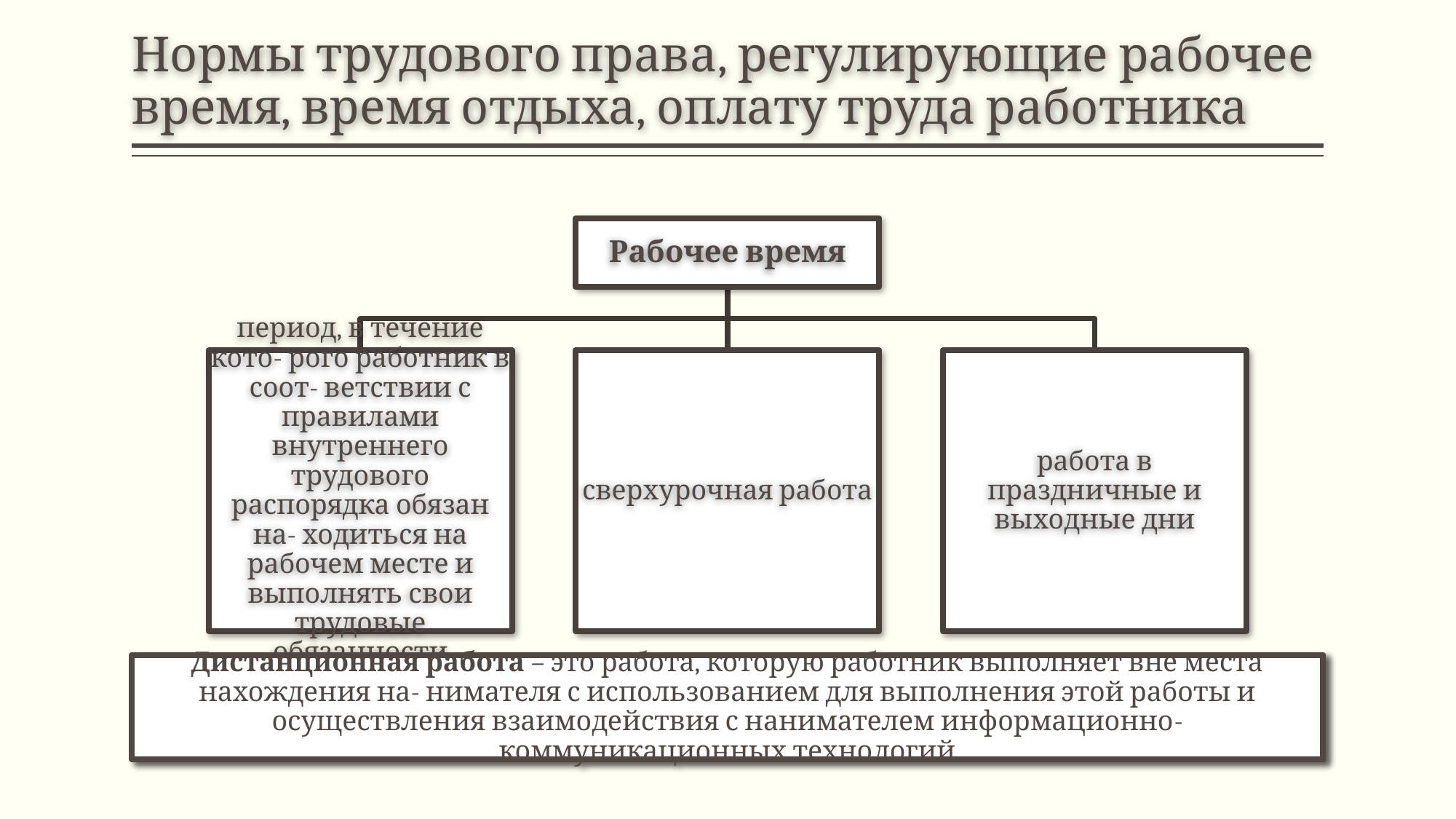

# Нормы трудового права, регулирующие рабочее время, время отдыха, оплату труда работника

Рабочее время

период, в течение кото- рого работник в соот- ветствии с правилами внутреннего трудового распорядка обязан на- ходиться на рабочем месте и выполнять свои трудовые обязанности

сверхурочная работа

работа в праздничные и выходные дни

Дистанционная работа – это работа, которую работник выполняет вне места нахождения на- нимателя с использованием для выполнения этой работы и осуществления взаимодействия с нанимателем информационно-коммуникационных технологий